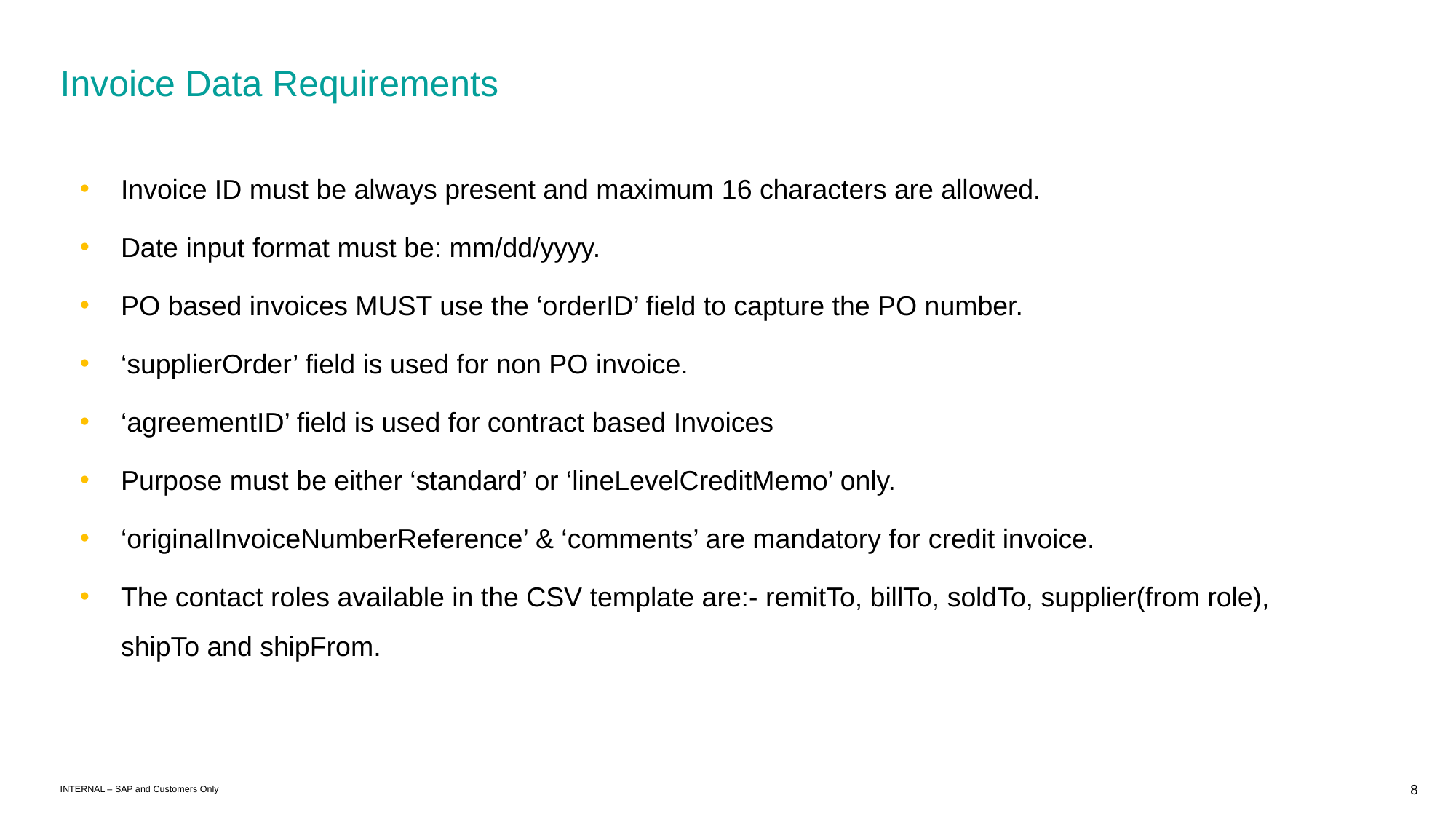

# Invoice Data Requirements
Invoice ID must be always present and maximum 16 characters are allowed.
Date input format must be: mm/dd/yyyy.
PO based invoices MUST use the ‘orderID’ field to capture the PO number.
‘supplierOrder’ field is used for non PO invoice.
‘agreementID’ field is used for contract based Invoices
Purpose must be either ‘standard’ or ‘lineLevelCreditMemo’ only.
‘originalInvoiceNumberReference’ & ‘comments’ are mandatory for credit invoice.
The contact roles available in the CSV template are:- remitTo, billTo, soldTo, supplier(from role), shipTo and shipFrom.